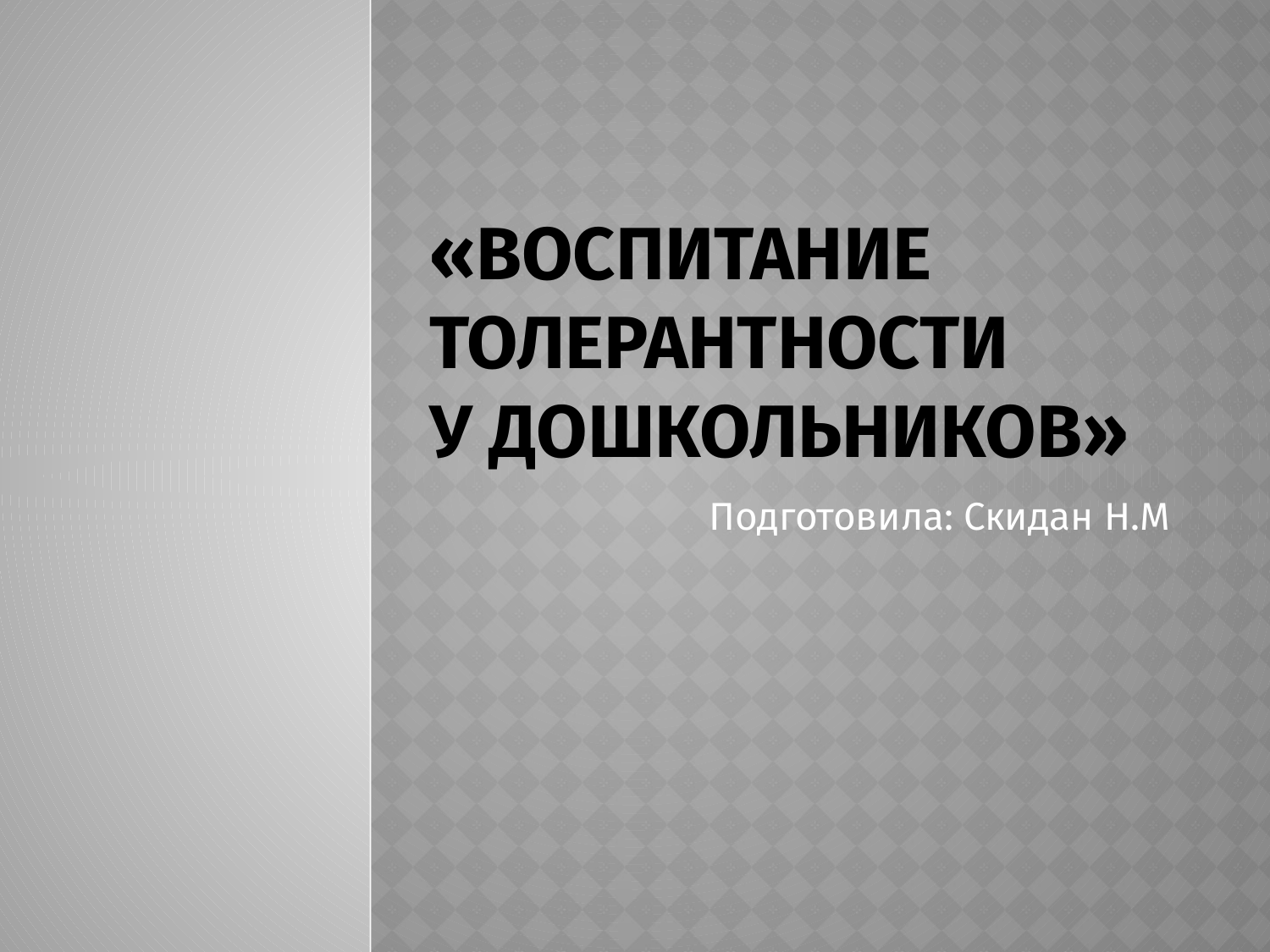

# «Воспитание толерантности у дошкольников»
Подготовила: Скидан Н.М